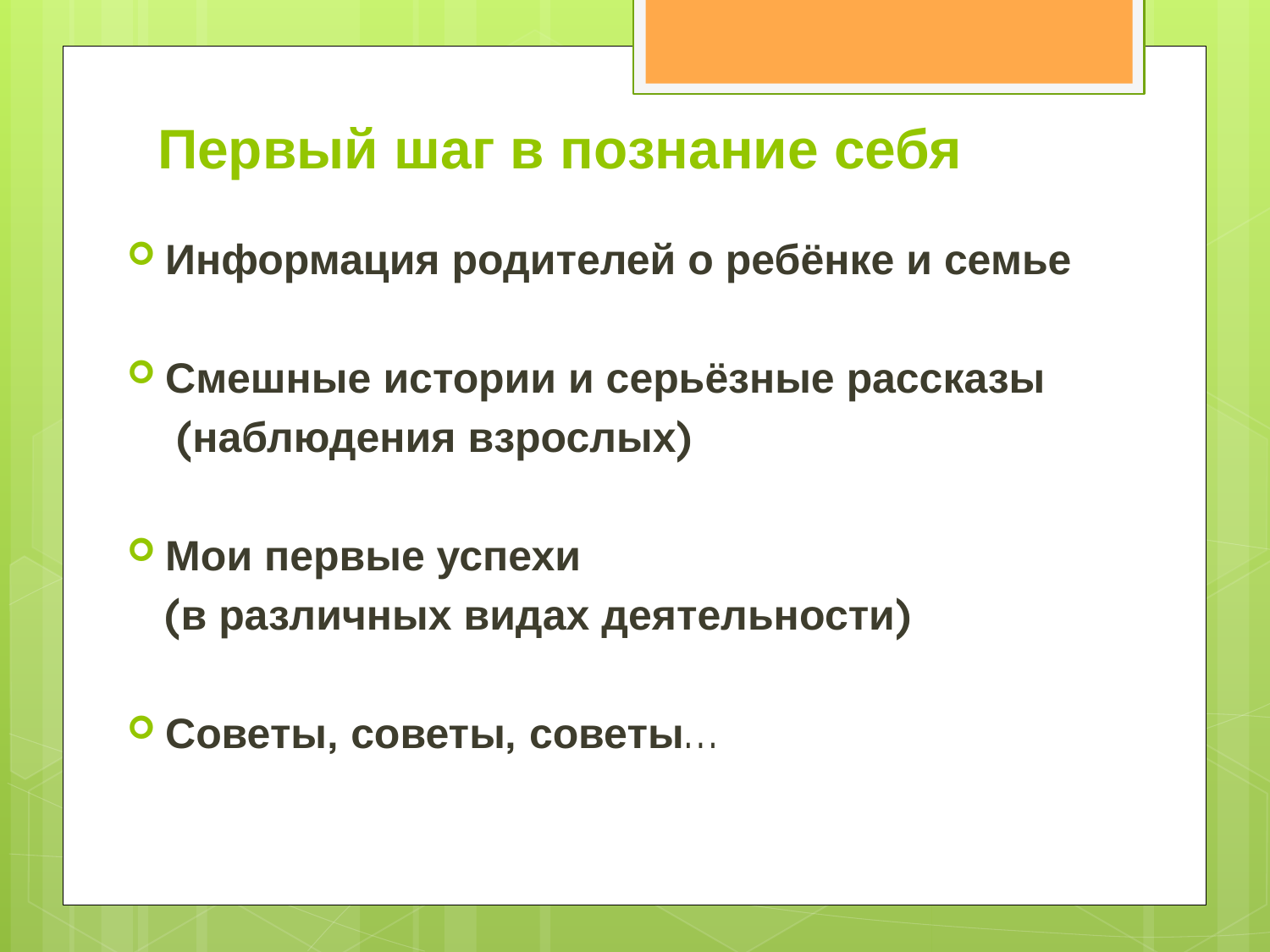

# Первый шаг в познание себя
Информация родителей о ребёнке и семье

Смешные истории и серьёзные рассказы
    (наблюдения взрослых)

Мои первые успехи
   (в различных видах деятельности)

Советы, советы, советы…